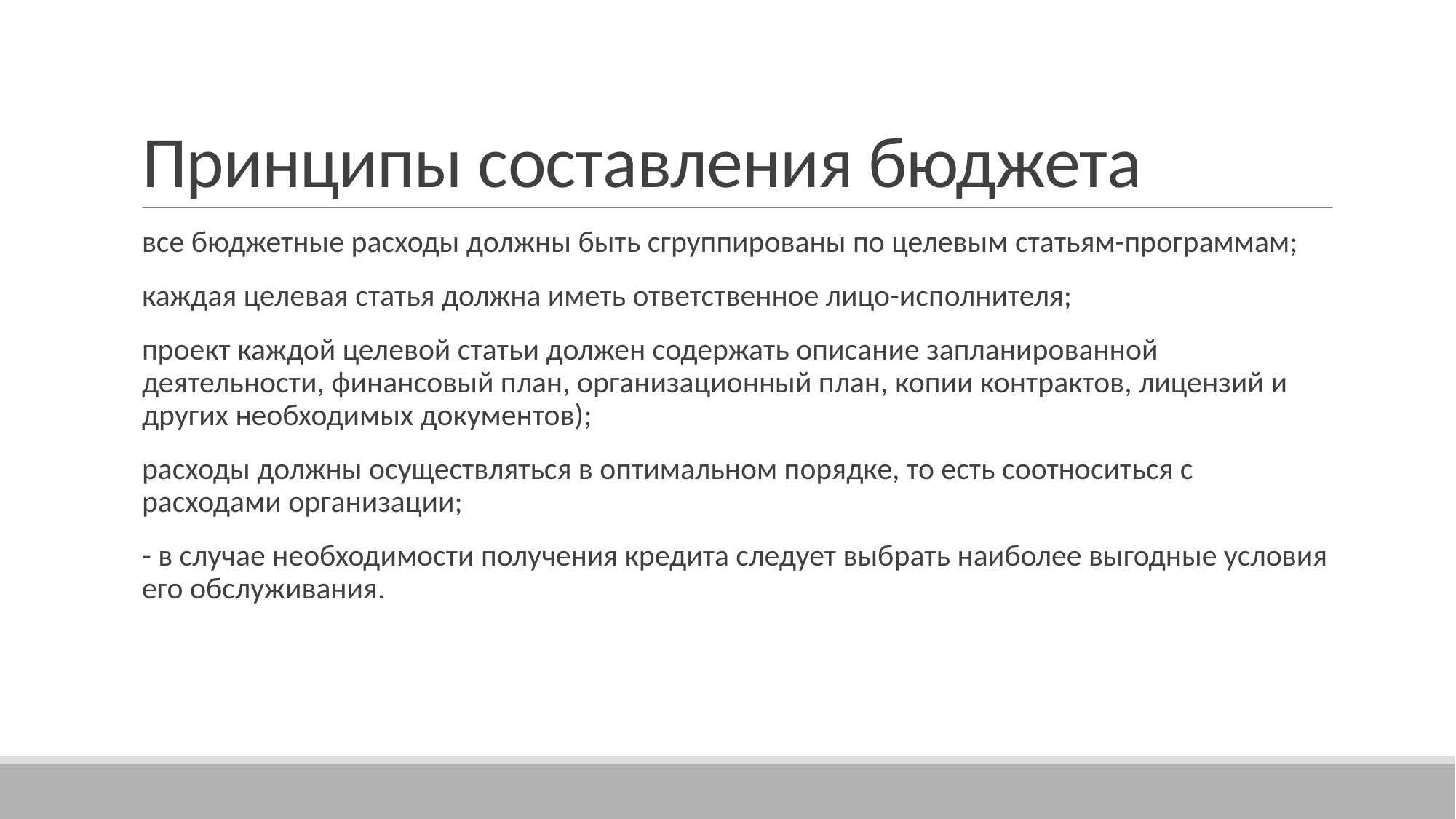

# Принципы составления бюджета
все бюджетные расходы должны быть сгруппированы по целевым статьям-программам;
каждая целевая статья должна иметь ответственное лицо-исполнителя;
проект каждой целевой статьи должен содержать описание запланированной деятельности, финансовый план, организационный план, копии контрактов, лицензий и других необходимых документов);
расходы должны осуществляться в оптимальном порядке, то есть соотноситься с расходами организации;
- в случае необходимости получения кредита следует выбрать наиболее выгодные условия его обслуживания.